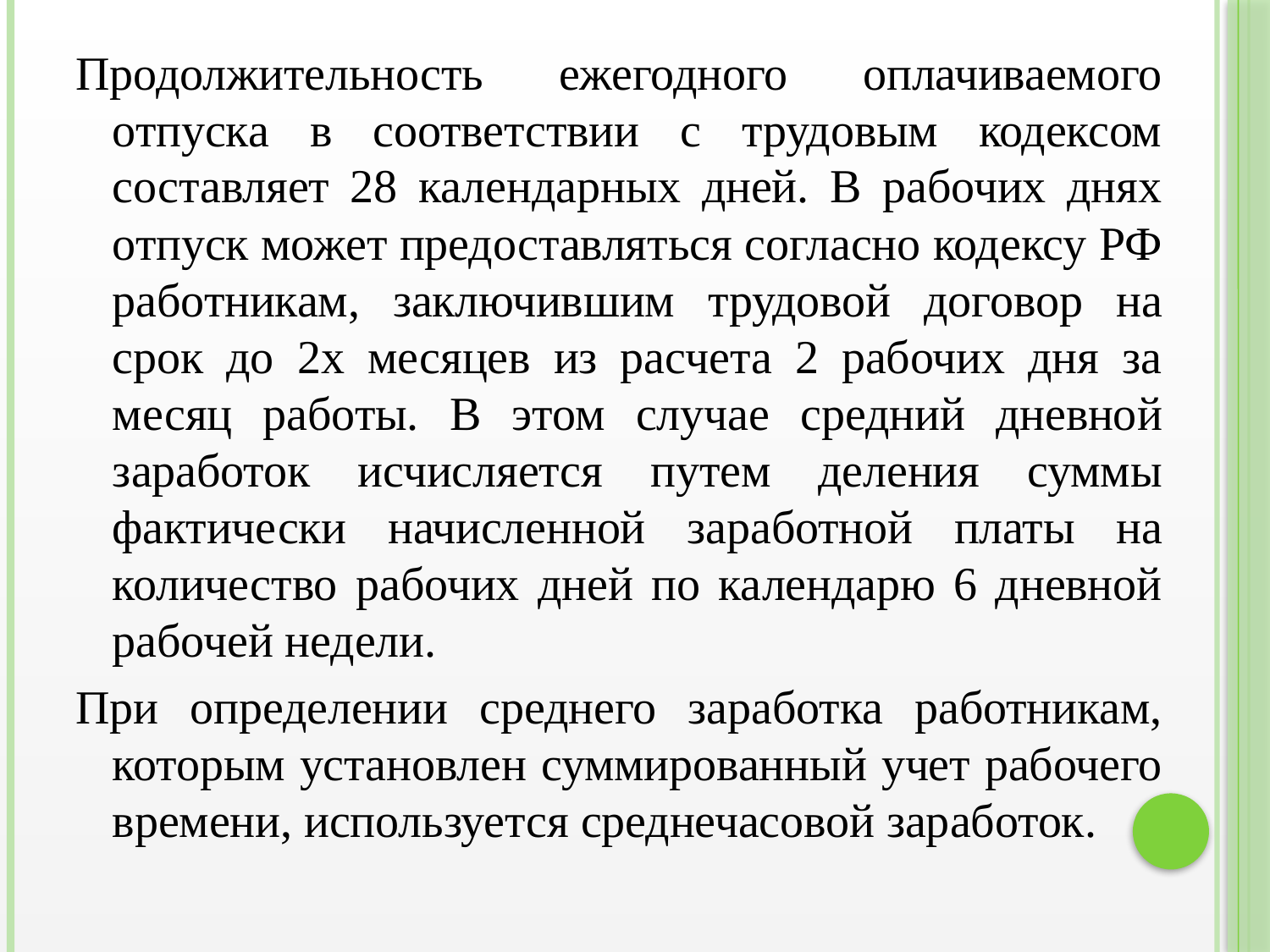

Продолжительность ежегодного оплачиваемого отпуска в соответствии с трудовым кодексом составляет 28 календарных дней. В рабочих днях отпуск может предоставляться согласно кодексу РФ работникам, заключившим трудовой договор на срок до 2х месяцев из расчета 2 рабочих дня за месяц работы. В этом случае средний дневной заработок исчисляется путем деления суммы фактически начисленной заработной платы на количество рабочих дней по календарю 6 дневной рабочей недели.
При определении среднего заработка работникам, которым установлен суммированный учет рабочего времени, используется среднечасовой заработок.